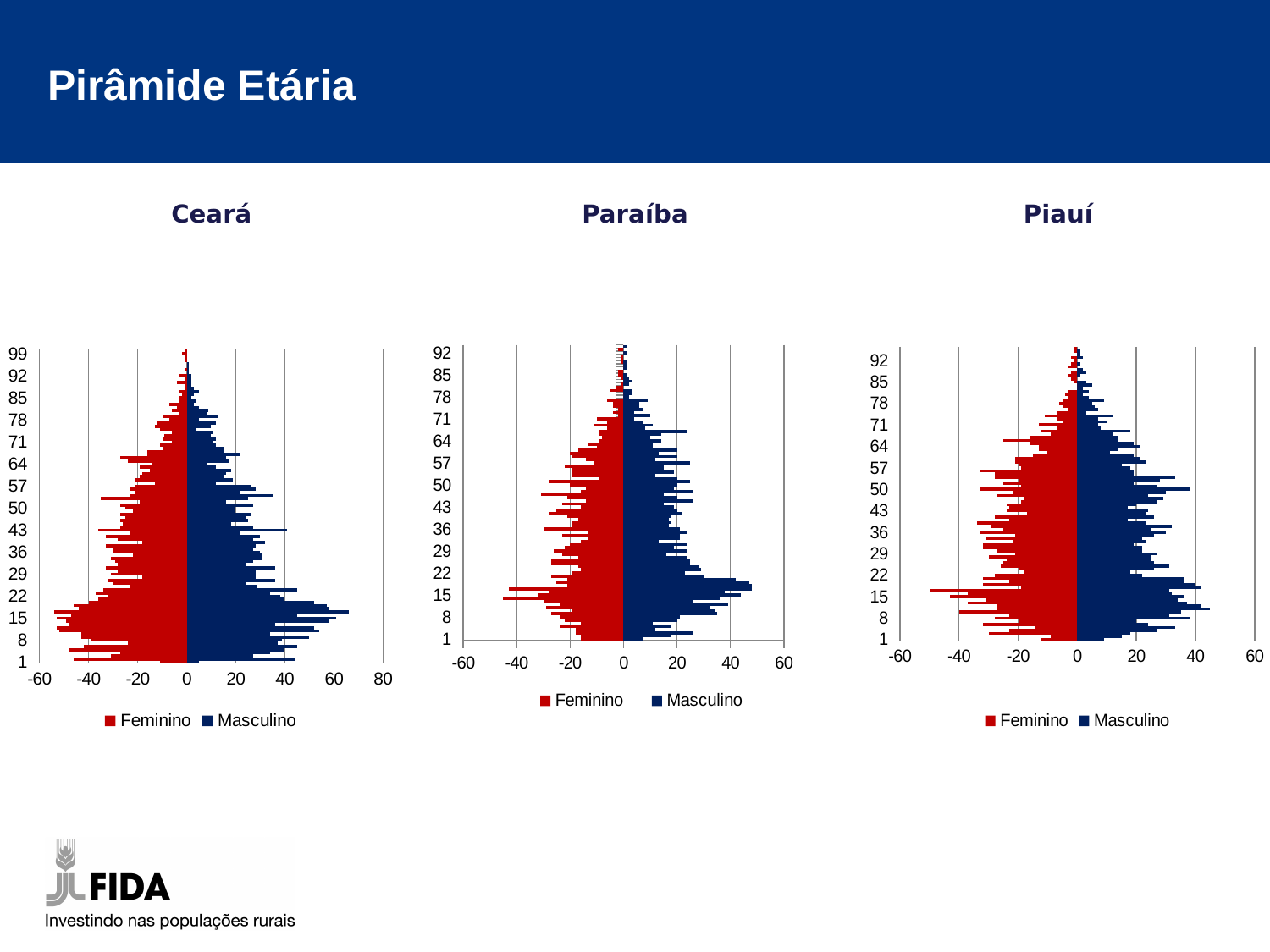

Pirâmide Etária
| Ceará | Paraíba | Piauí |
| --- | --- | --- |

### Chart

| Category | Masculino | Feminino |
|---|---|---|

### Chart

| Category | Masculino | Feminino |
|---|---|---|

### Chart

| Category | Masculino | Feminino |
|---|---|---|